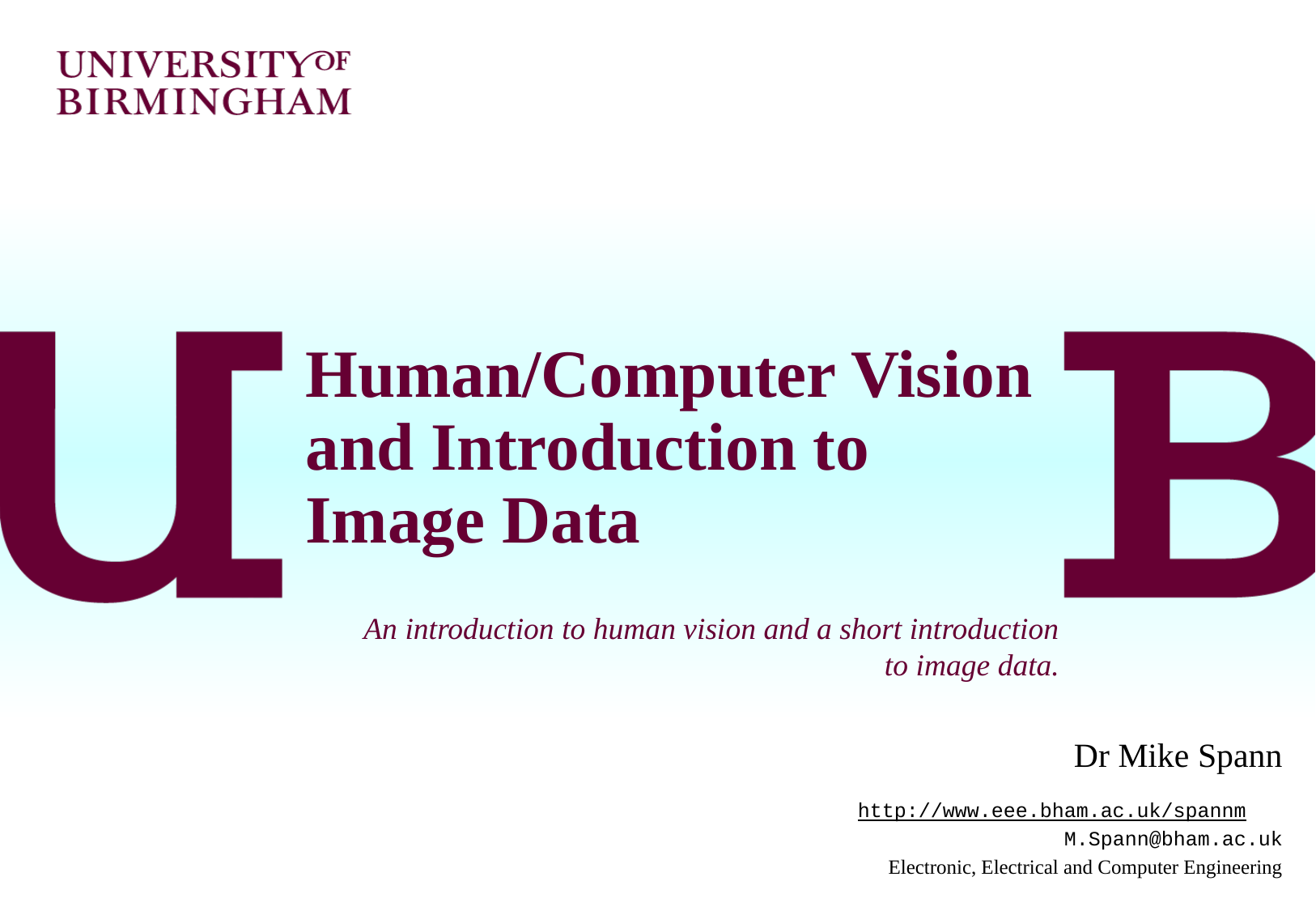

# Human/Computer Vision and Introduction to Image Data
An introduction to human vision and a short introduction to image data.

Dr Mike Spann

http://www.eee.bham.ac.uk/spannm
M.Spann@bham.ac.uk
Electronic, Electrical and Computer Engineering